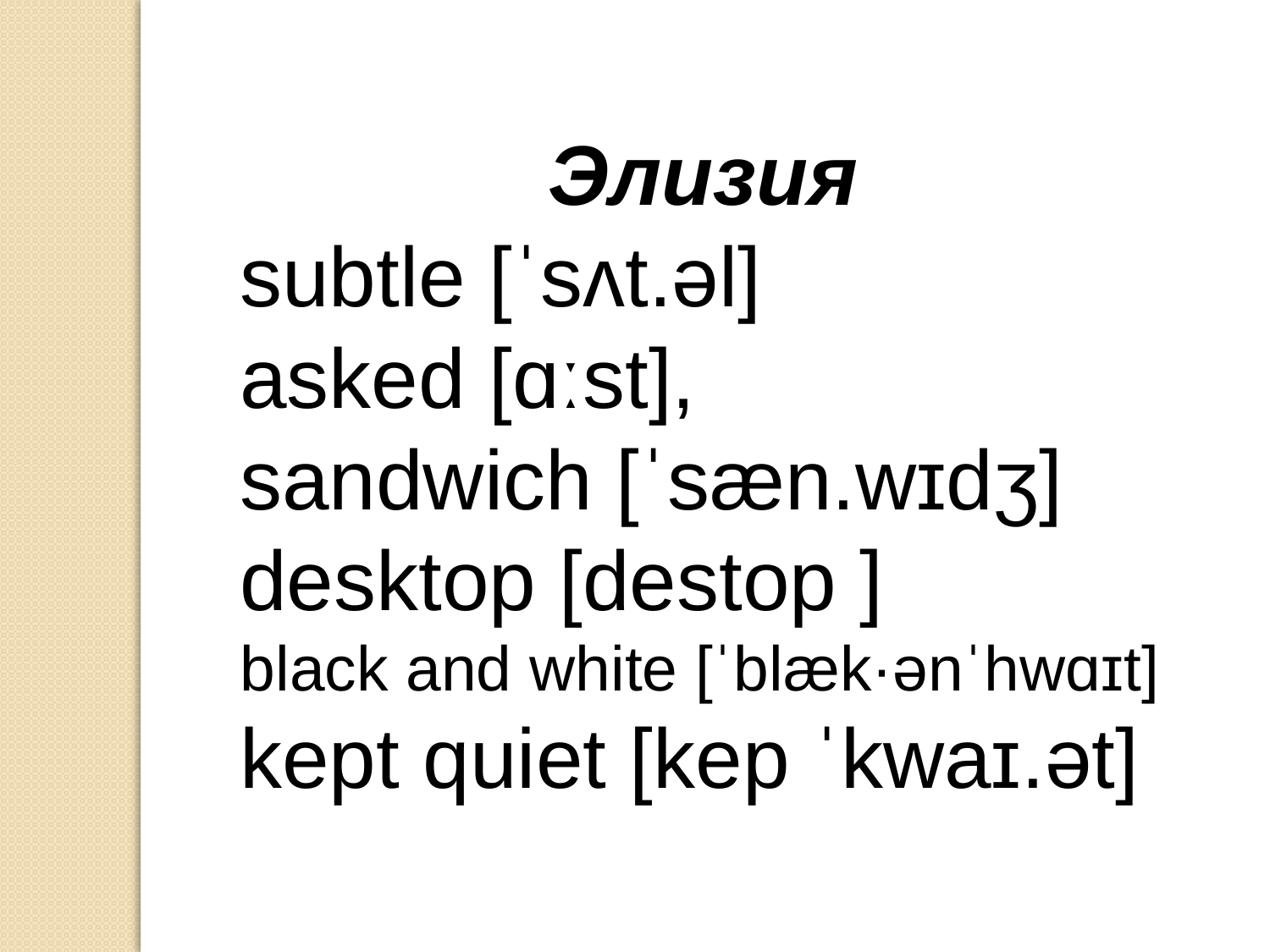

Элизия
subtle [ˈsʌt.əl]
asked [ɑːst],
sandwich [ˈsæn.wɪdʒ]
desktop [destop ]
black and white [ˈblæk·ənˈhwɑɪt]
kept quiet [kep ˈkwaɪ.ət]